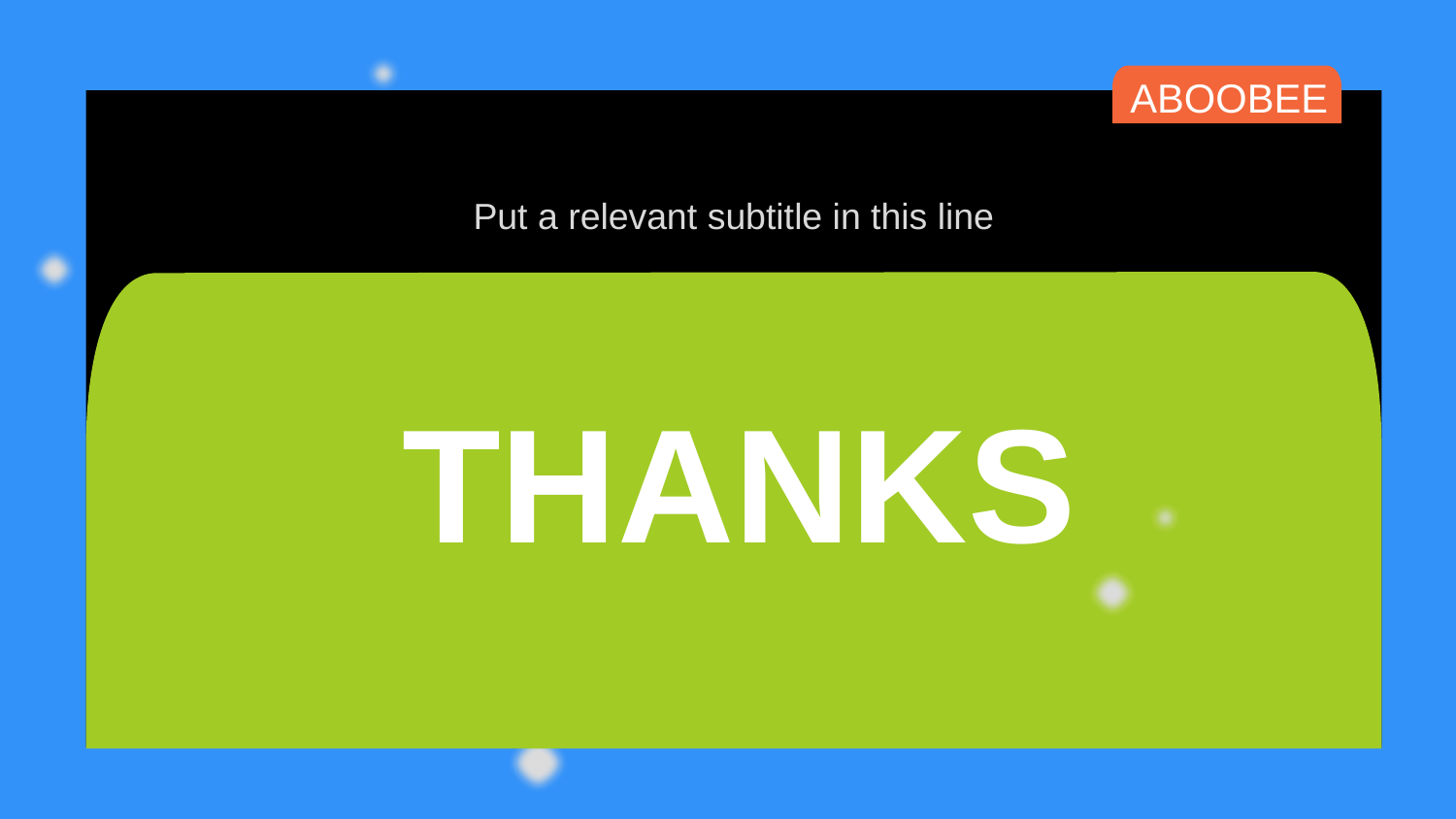

ABOOBEE

Put a relevant subtitle in this line

THANKS